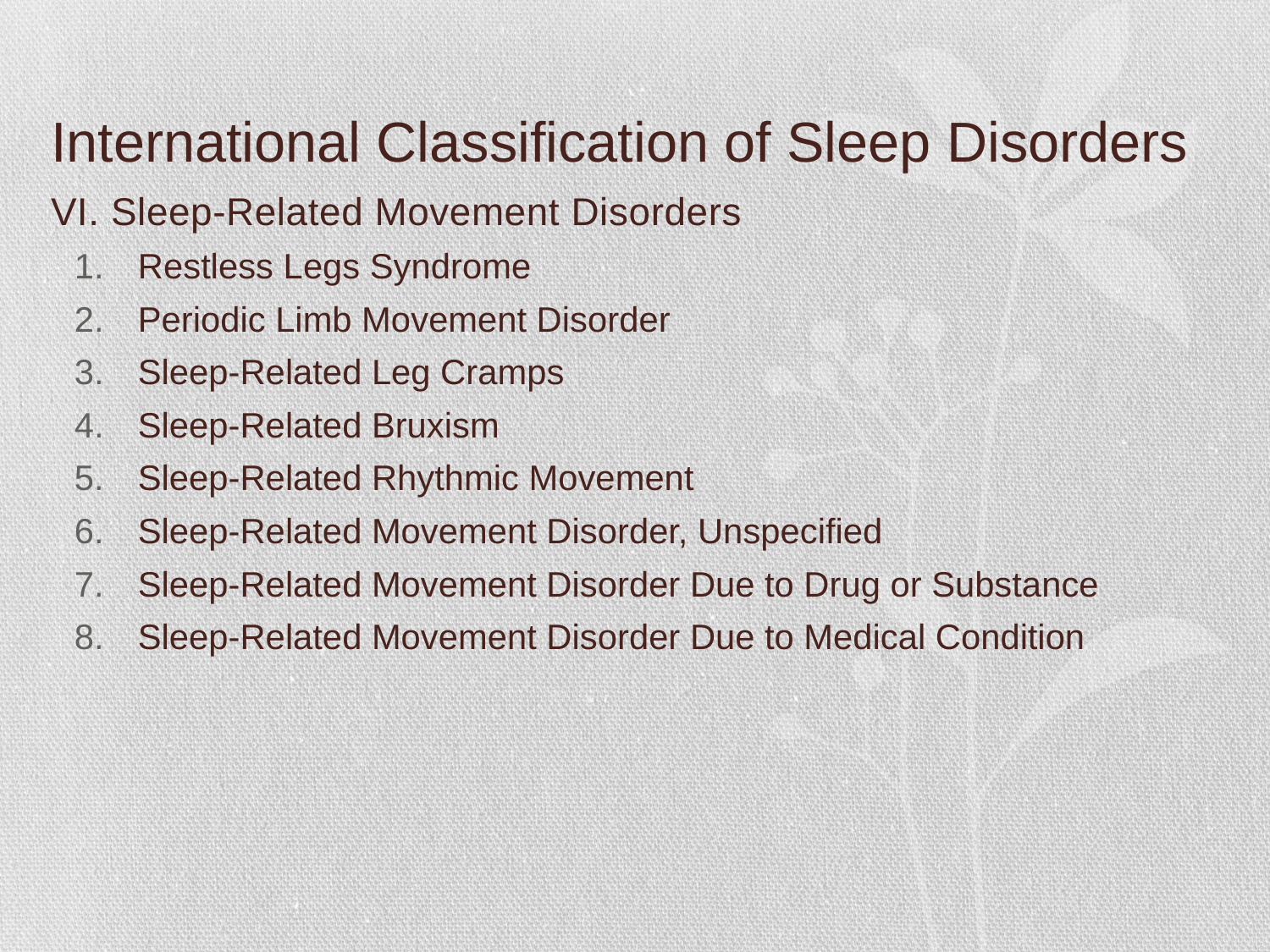

# International Classification of Sleep Disorders
VI. Sleep-Related Movement Disorders
Restless Legs Syndrome
Periodic Limb Movement Disorder
Sleep-Related Leg Cramps
Sleep-Related Bruxism
Sleep-Related Rhythmic Movement
Sleep-Related Movement Disorder, Unspecified
Sleep-Related Movement Disorder Due to Drug or Substance
Sleep-Related Movement Disorder Due to Medical Condition